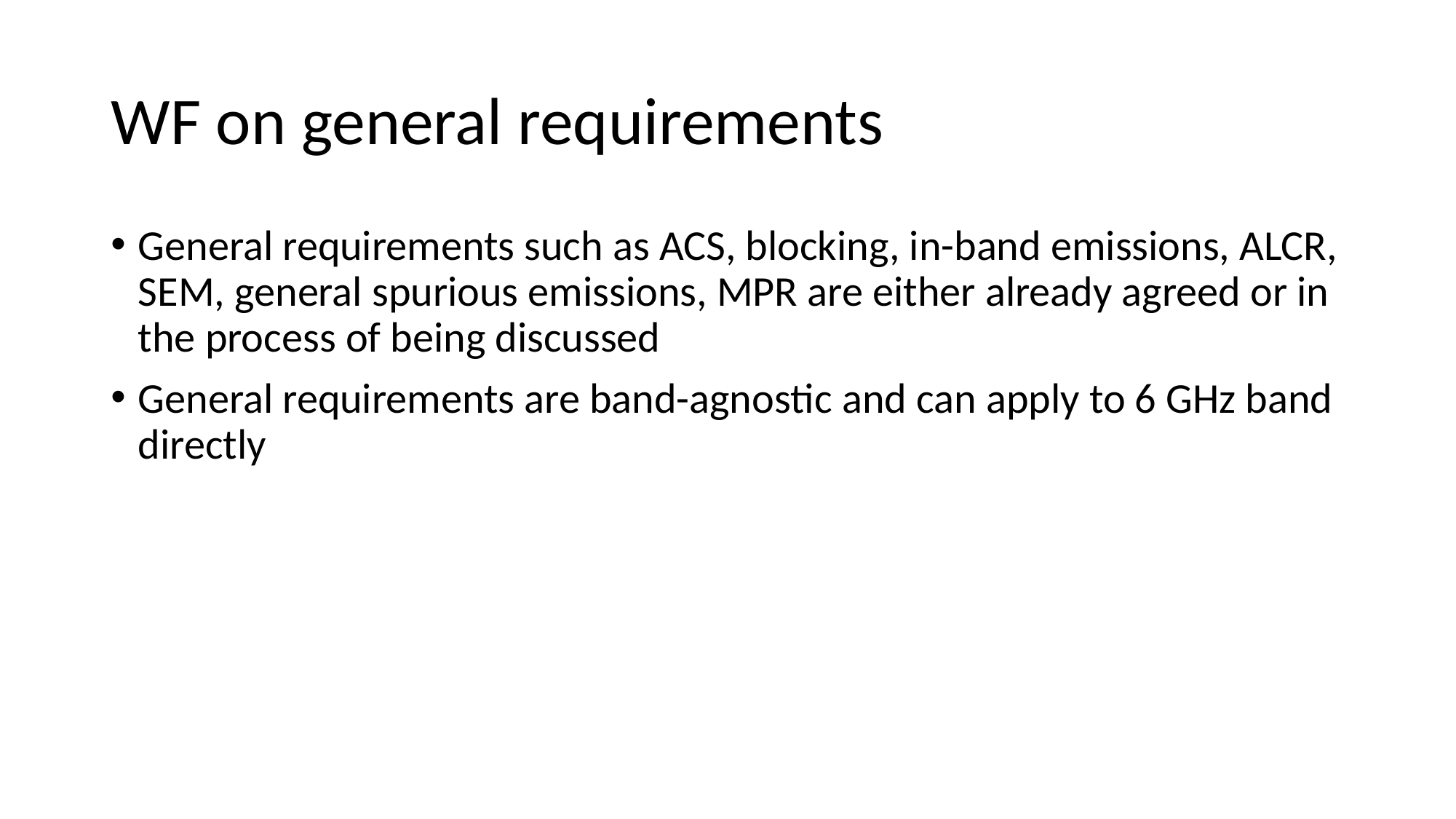

# WF on general requirements
General requirements such as ACS, blocking, in-band emissions, ALCR, SEM, general spurious emissions, MPR are either already agreed or in the process of being discussed
General requirements are band-agnostic and can apply to 6 GHz band directly